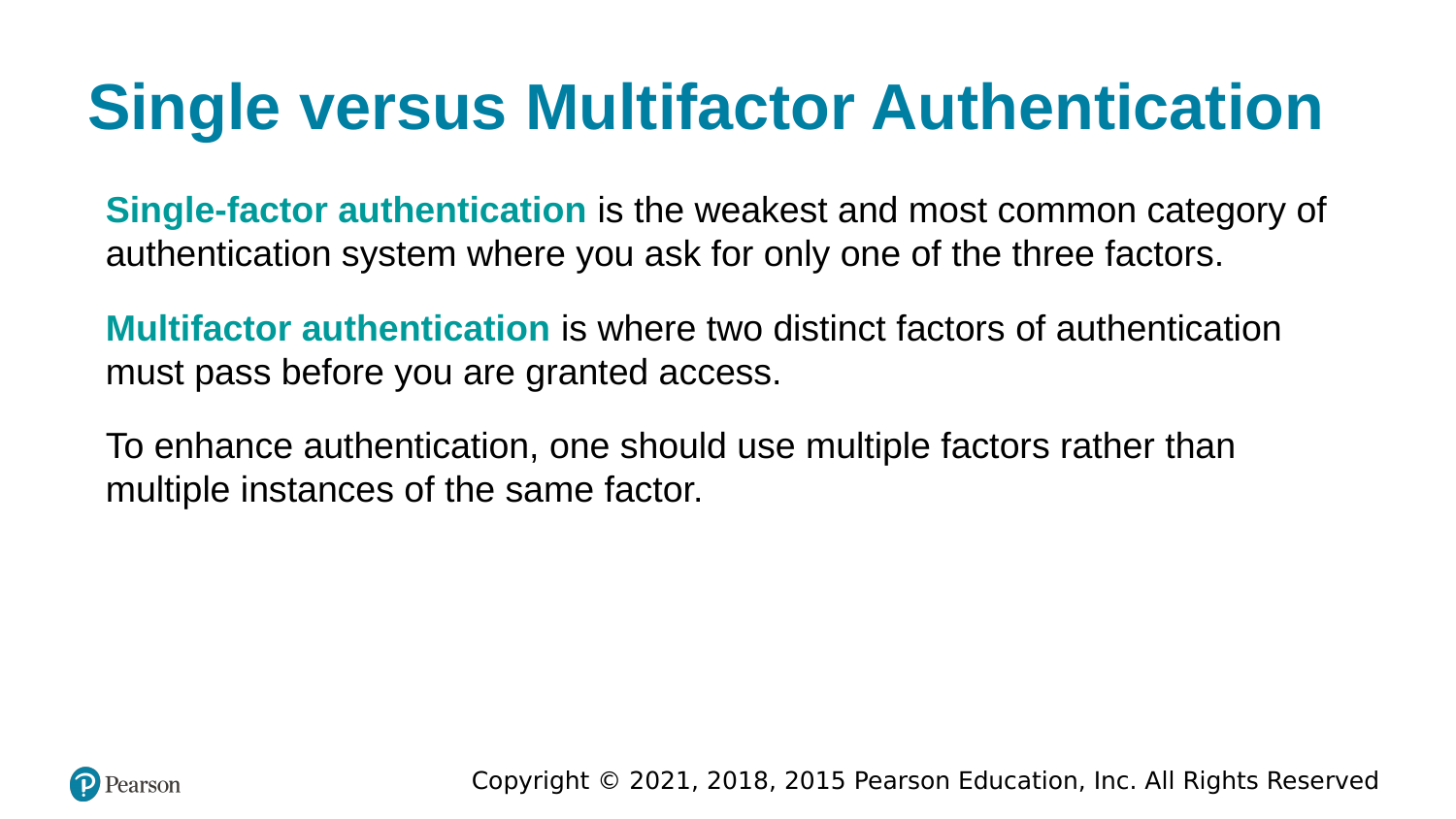

# Single versus Multifactor Authentication
Single-factor authentication is the weakest and most common category of authentication system where you ask for only one of the three factors.
Multifactor authentication is where two distinct factors of authentication must pass before you are granted access.
To enhance authentication, one should use multiple factors rather than multiple instances of the same factor.